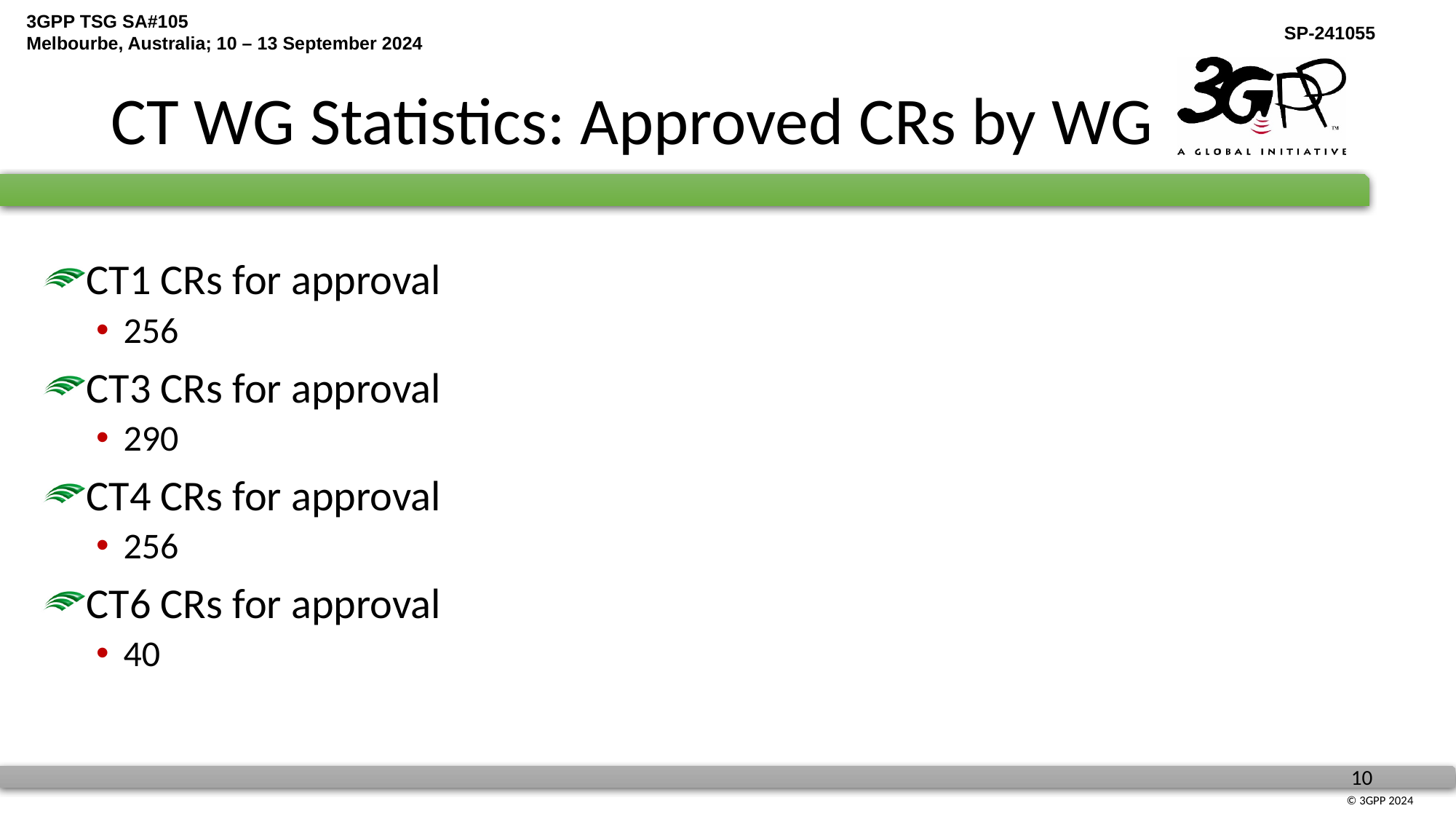

# CT WG Statistics: Approved CRs by WG
CT1 CRs for approval
256
CT3 CRs for approval
290
CT4 CRs for approval
256
CT6 CRs for approval
40